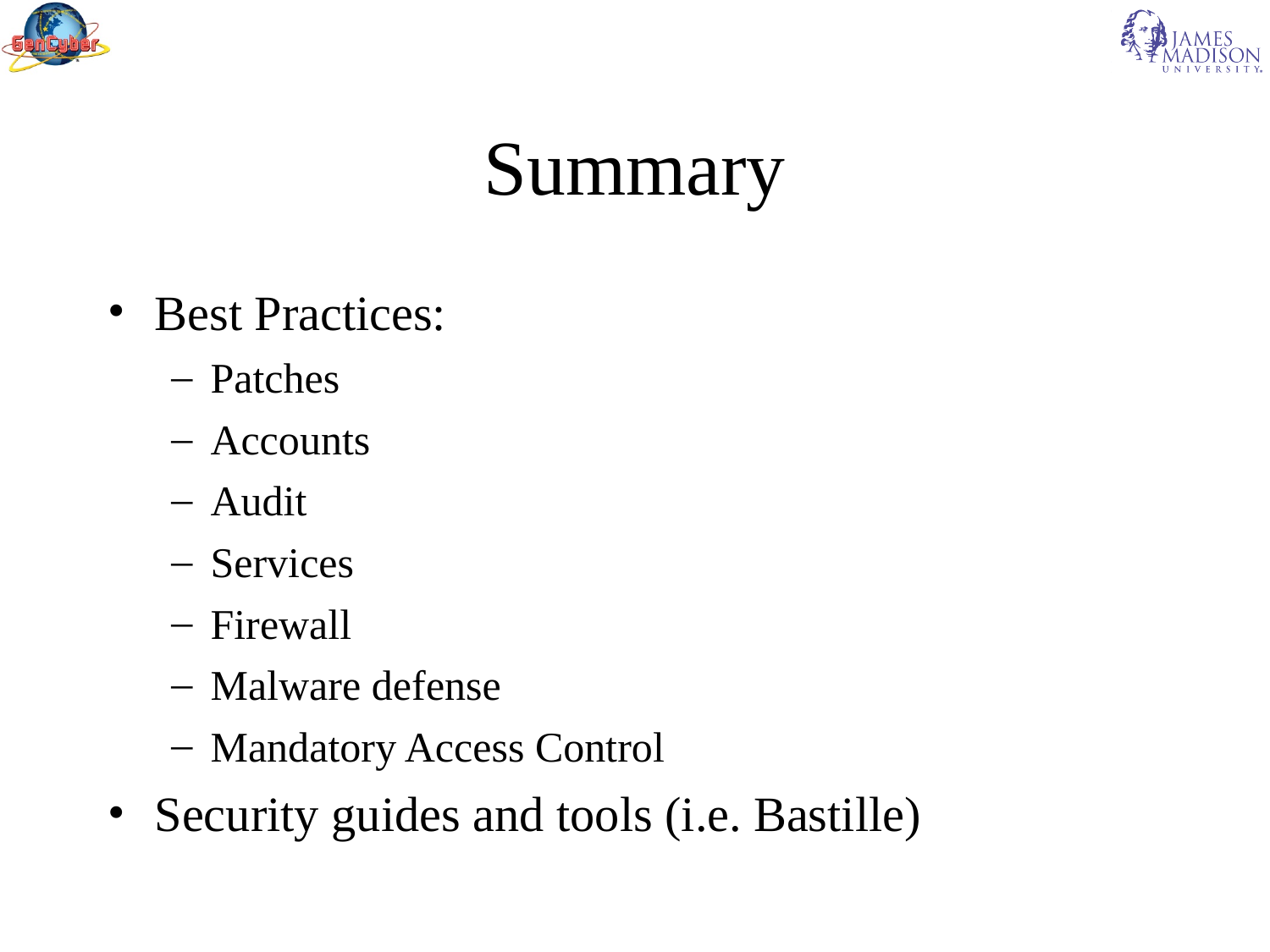

Summary
Best Practices:
Patches
Accounts
Audit
Services
Firewall
Malware defense
Mandatory Access Control
Security guides and tools (i.e. Bastille)